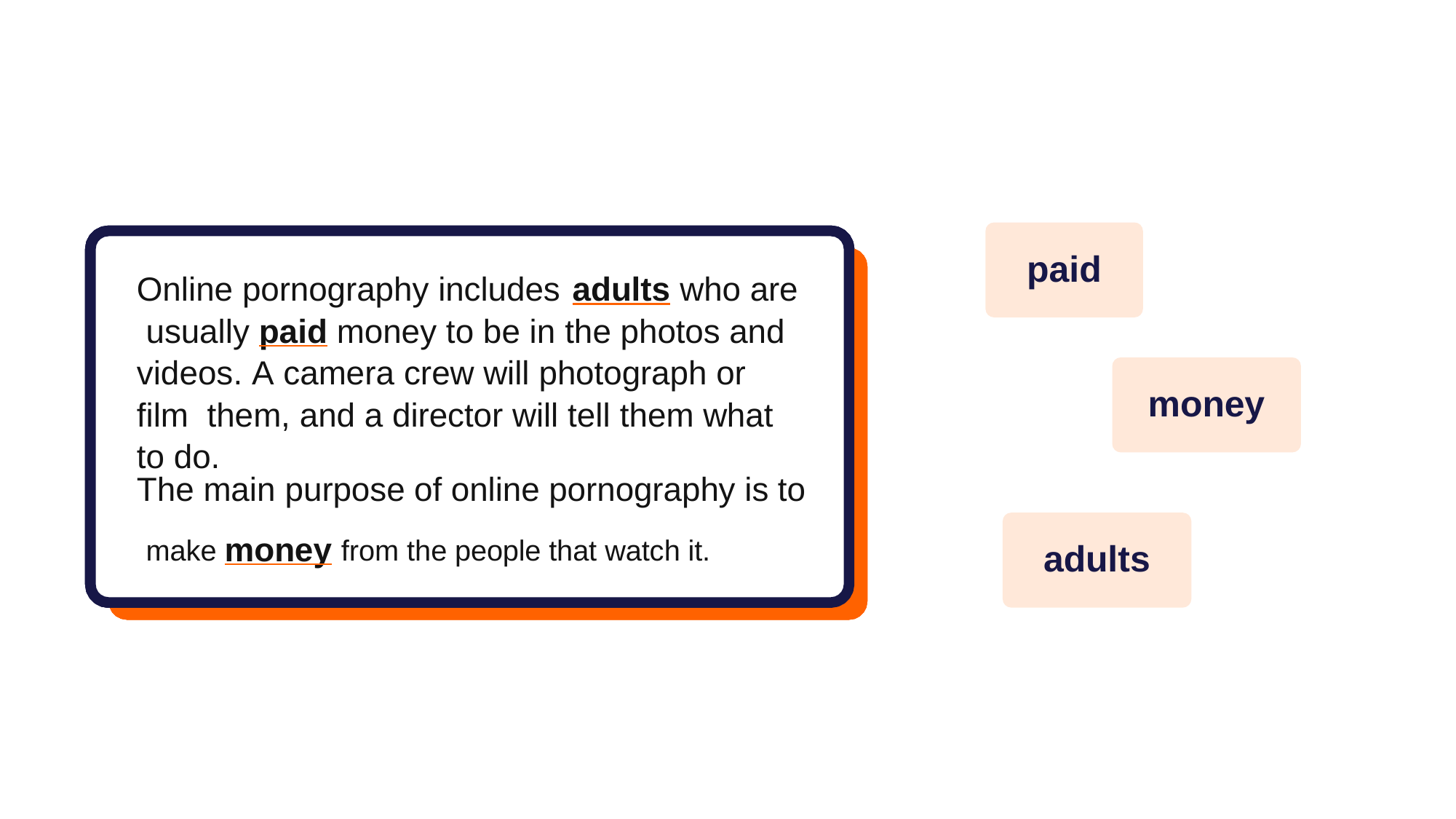

Online pornography includes adults who are  usually paid money to be in the photos and  videos. A camera crew will photograph or film  them, and a director will tell them what to do.
The main purpose of online pornography is to  make money from the people that watch it.

Online pornography includes adults who are  usually paid money to be in the photos and  videos. A camera crew will photograph or film  them, and a director will tell them what to do.
The main purpose of online pornography is to  make money from the people that watch it.

Online pornography includes adults who are  usually paid money to be in the photos and  videos. A camera crew will photograph or film  them, and a director will tell them what to do.
The main purpose of online pornography is to  make money from the people that watch it.

Online pornography includes adults who are  usually paid money to be in the photos and  videos. A camera crew will photograph or film  them, and a director will tell them what to do.
The main purpose of online pornography is to  make money from the people that watch it.
# paid

money

adults